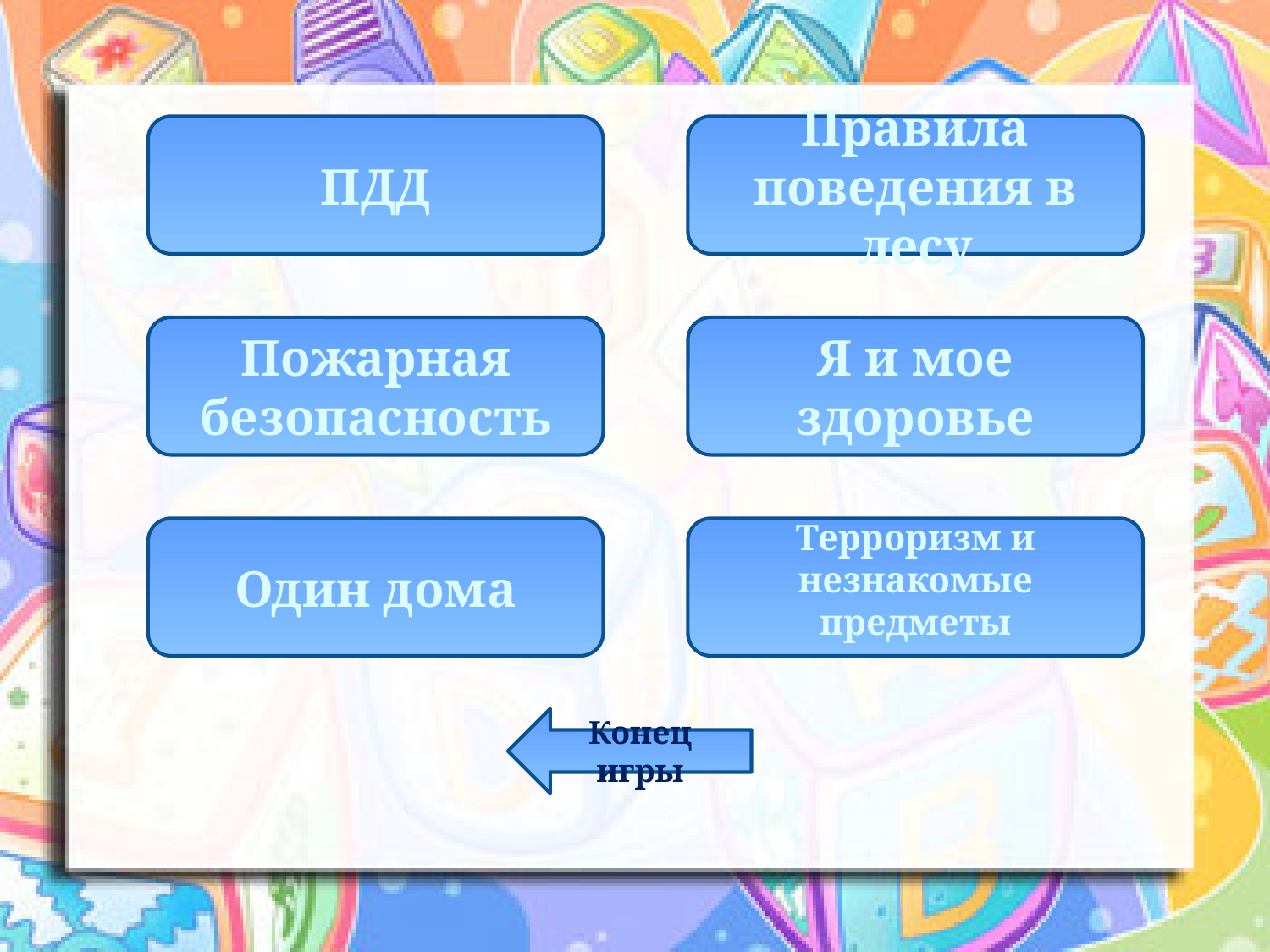

ПДД
Правила поведения в лесу
Пожарная безопасность
Я и мое здоровье
Один дома

Терроризм и незнакомые предметы

Конец игры